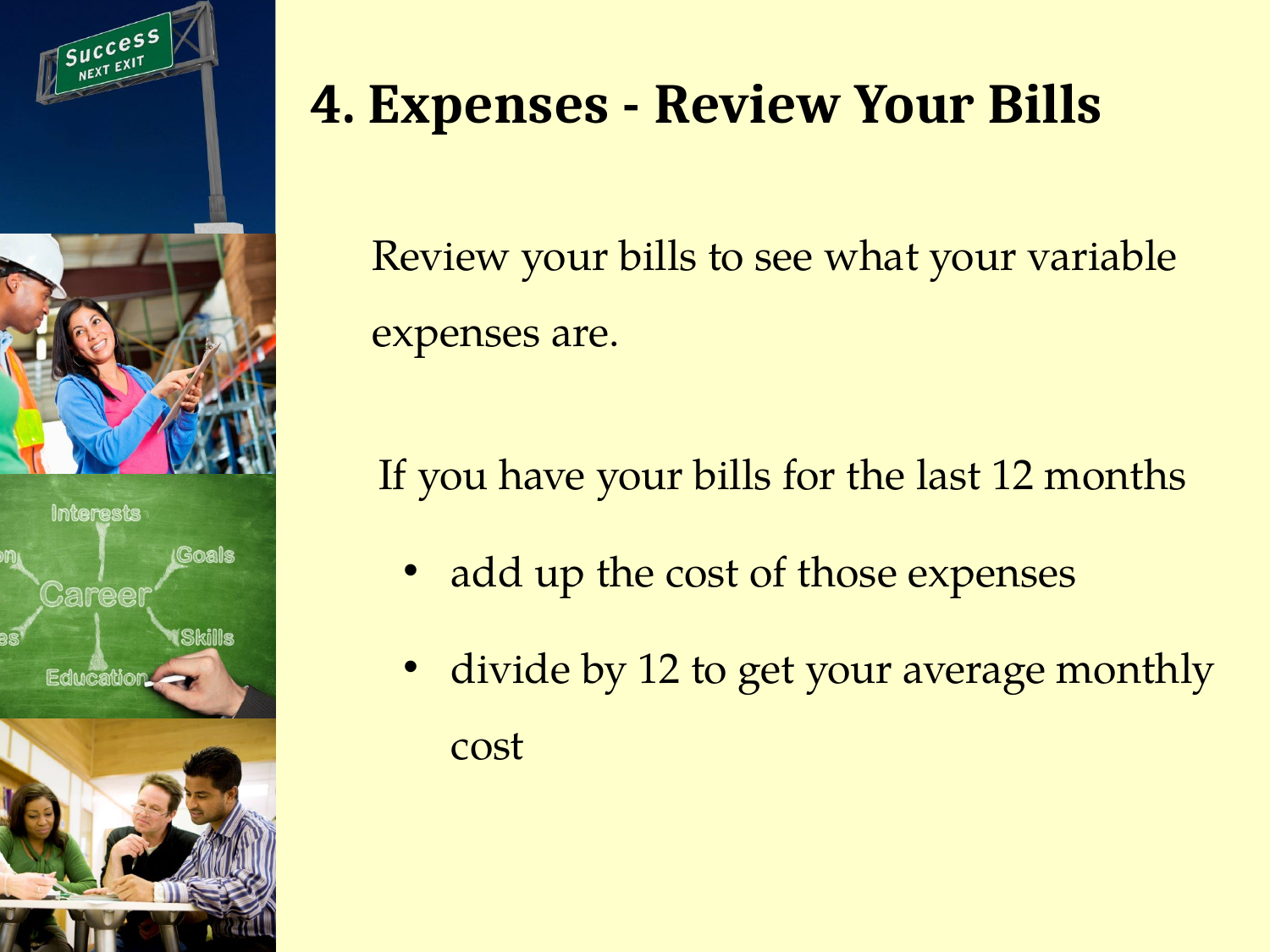

# 4. Expenses - Review Your Bills
Review your bills to see what your variable expenses are.

If you have your bills for the last 12 months
add up the cost of those expenses
divide by 12 to get your average monthly cost